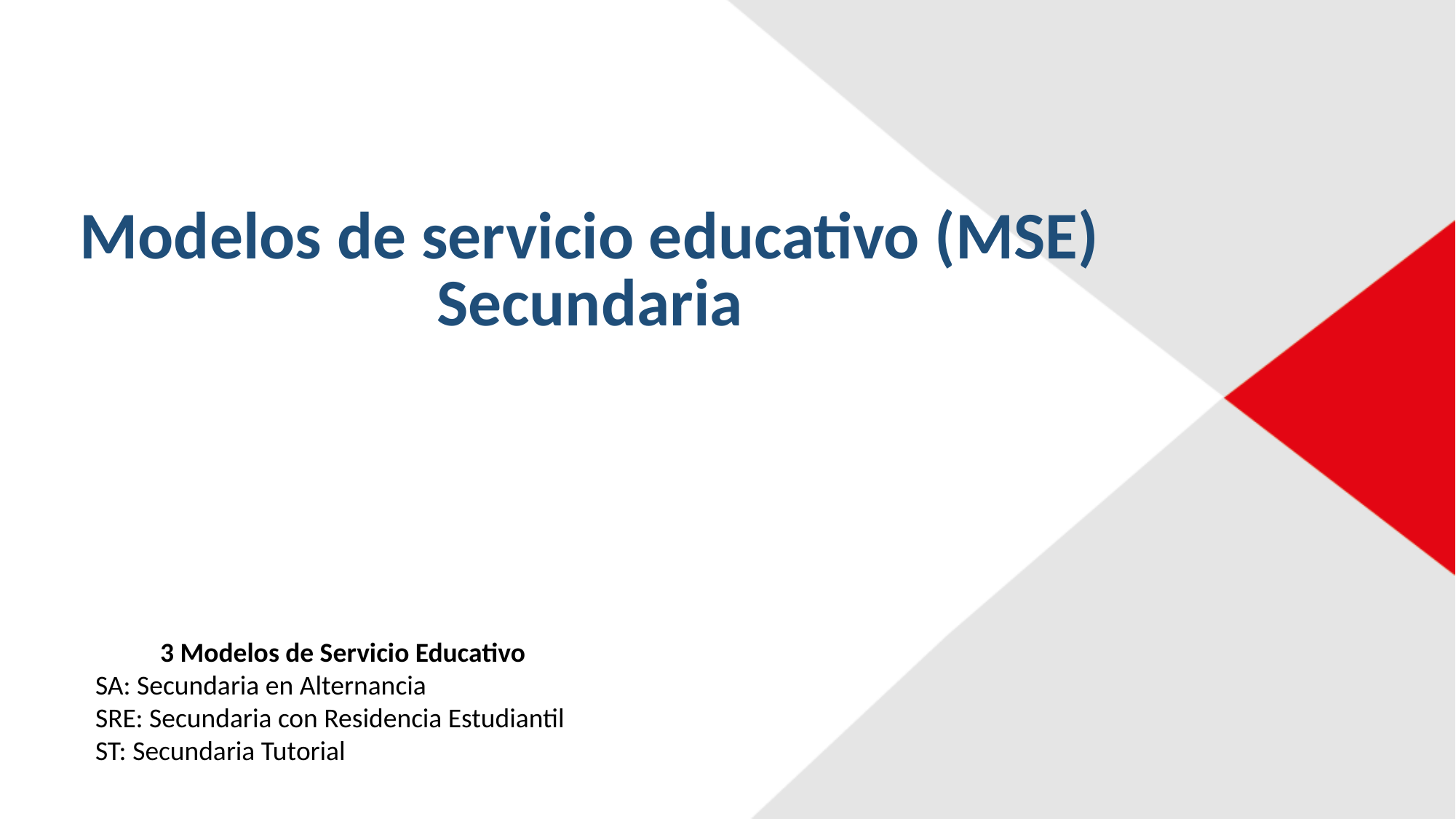

| Modelos de servicio educativo (MSE) Secundaria |
| --- |
3 Modelos de Servicio Educativo
SA: Secundaria en Alternancia
SRE: Secundaria con Residencia Estudiantil
ST: Secundaria Tutorial